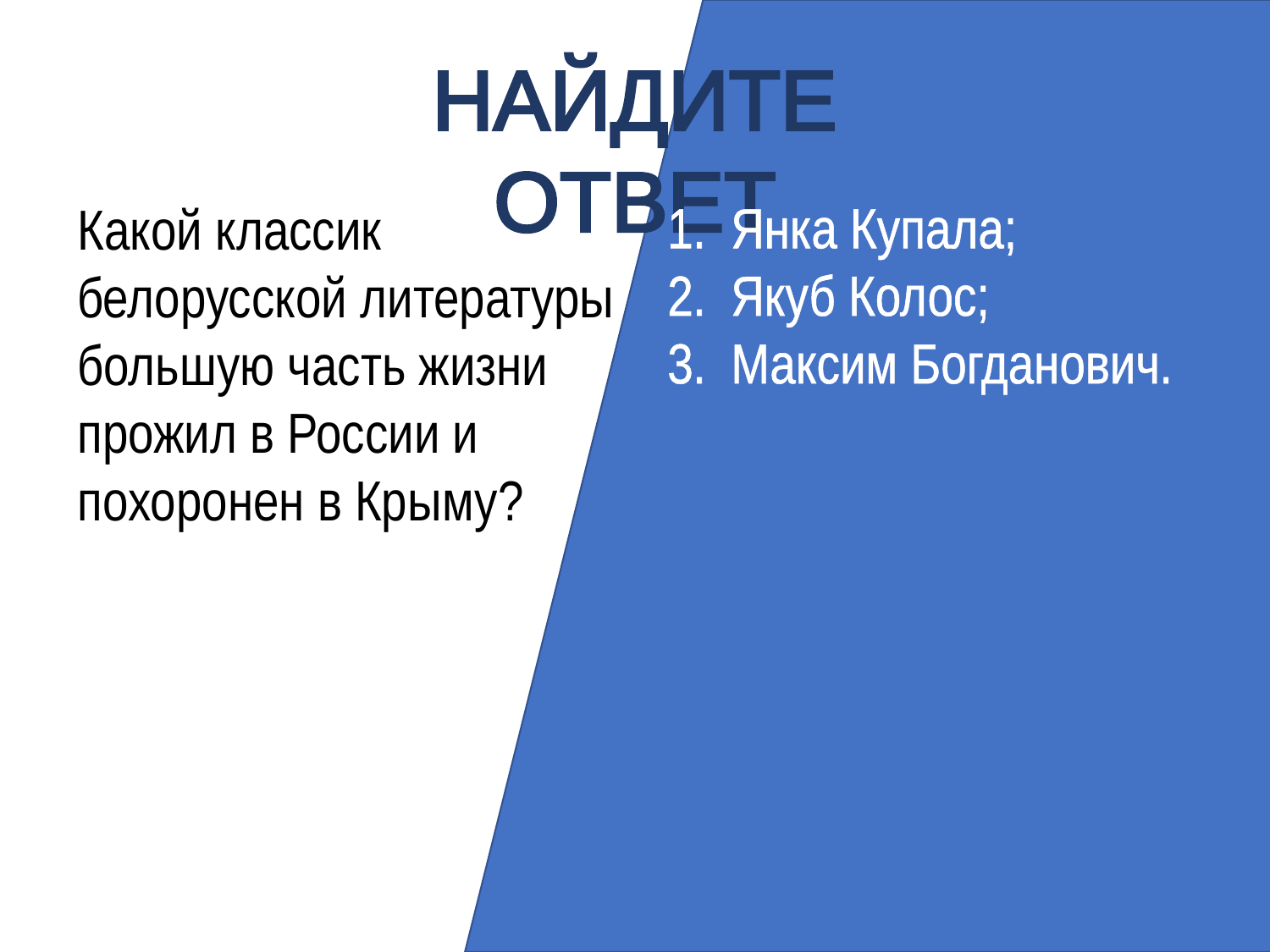

НАЙДИТЕ ОТВЕТ
Янка Купала;
Якуб Колос;
Максим Богданович.
Какой классик белорусской литературы большую часть жизни прожил в России и похоронен в Крыму?